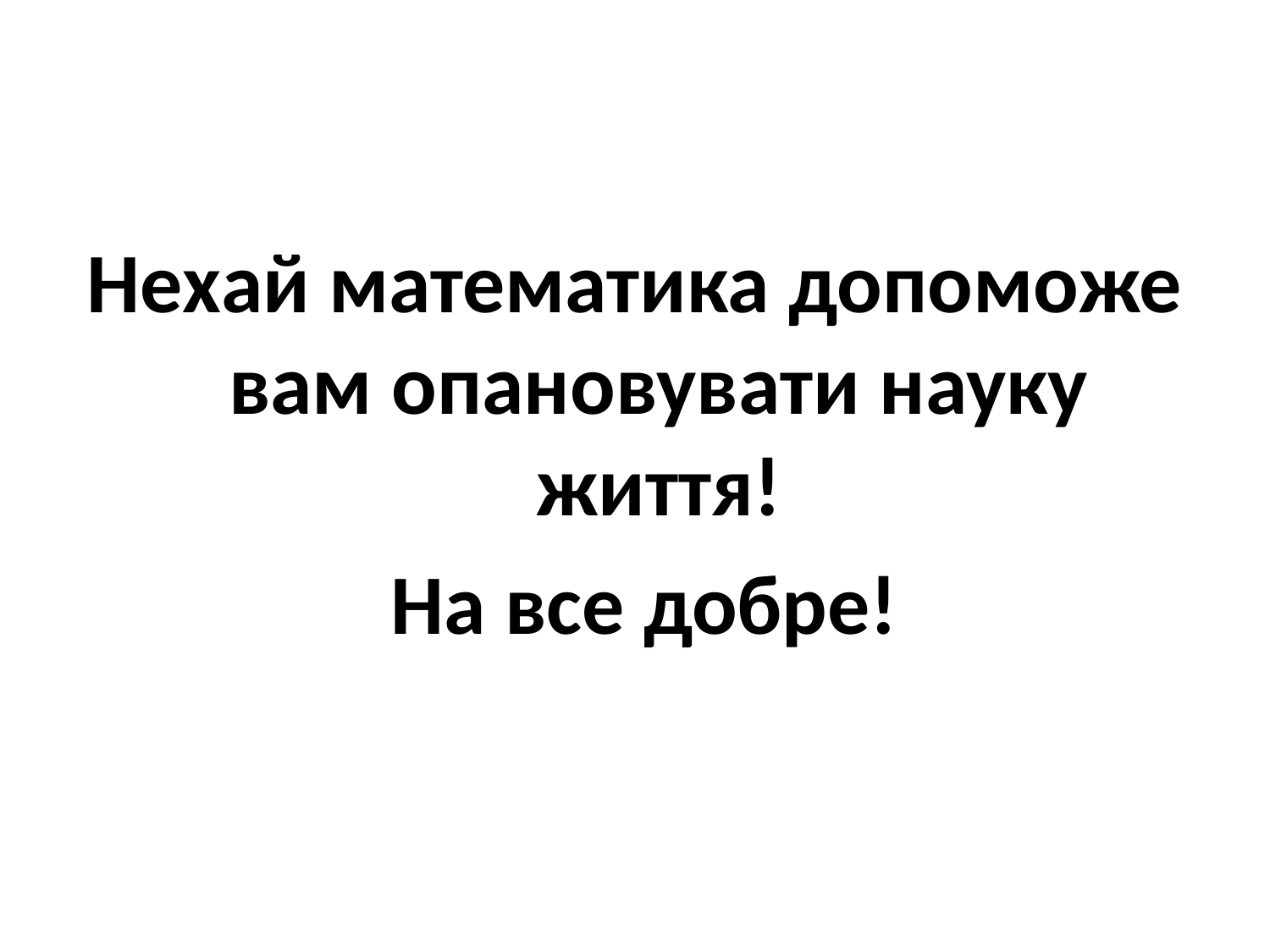

Нехай математика допоможе вам опановувати науку життя!
 На все добре!